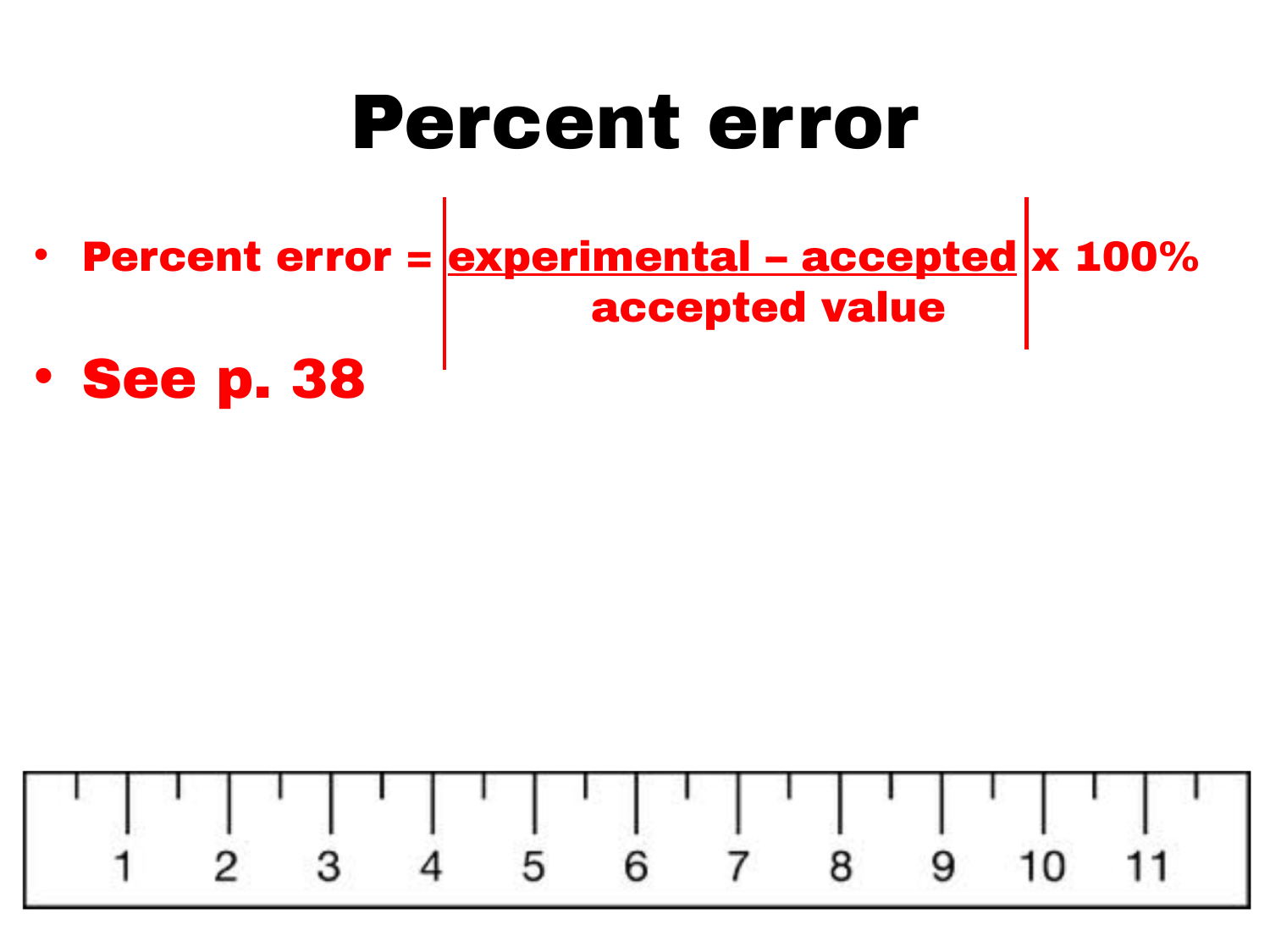

# Percent error
Percent error = experimental – accepted x 100%   	                           accepted value
See p. 38